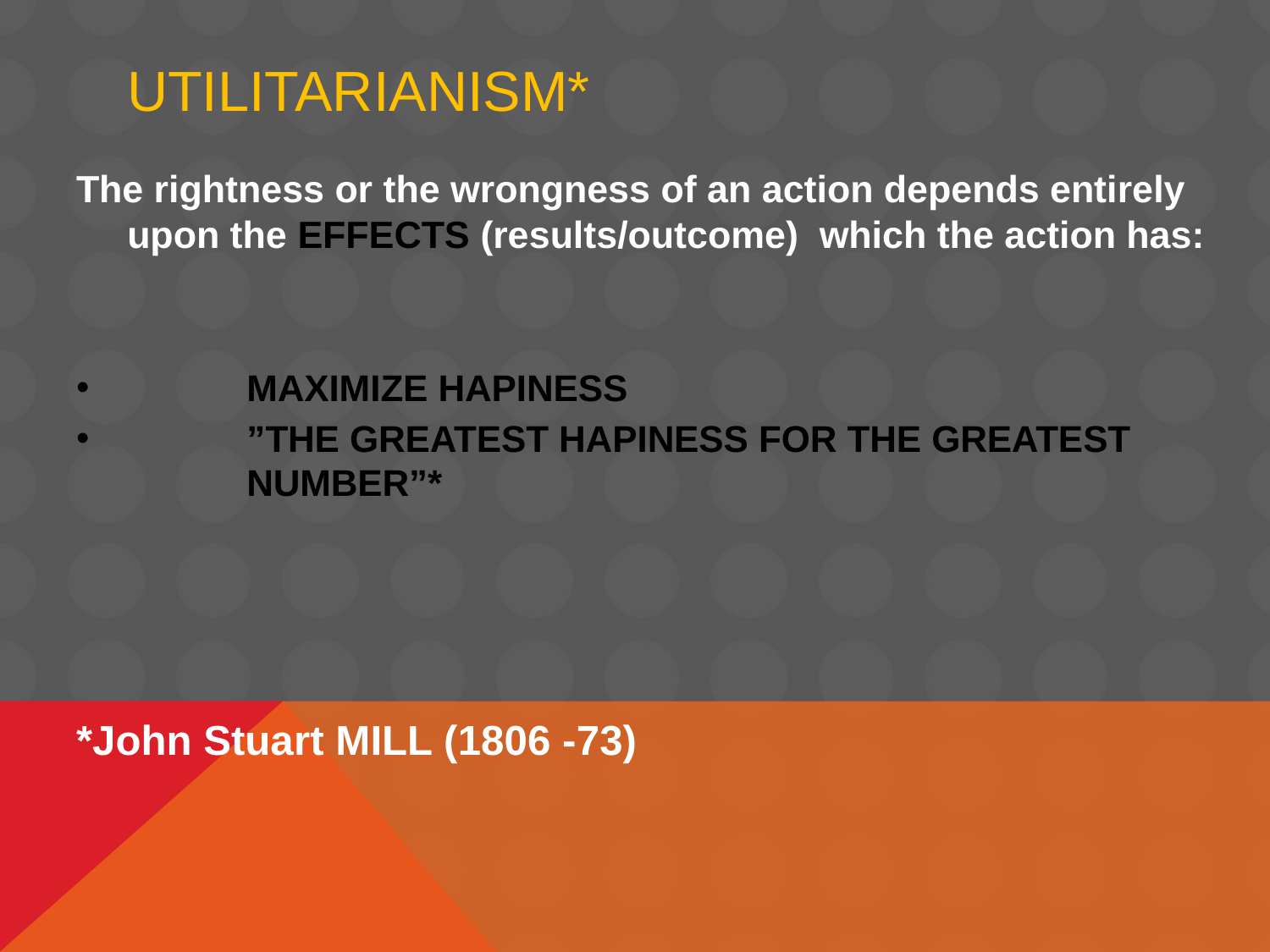

# Utilitarianism*
The rightness or the wrongness of an action depends entirely upon the EFFECTS (results/outcome)  which the action has:

MAXIMIZE HAPINESS
”THE GREATEST HAPINESS FOR THE GREATEST NUMBER”*

*John Stuart MILL (1806 -73)